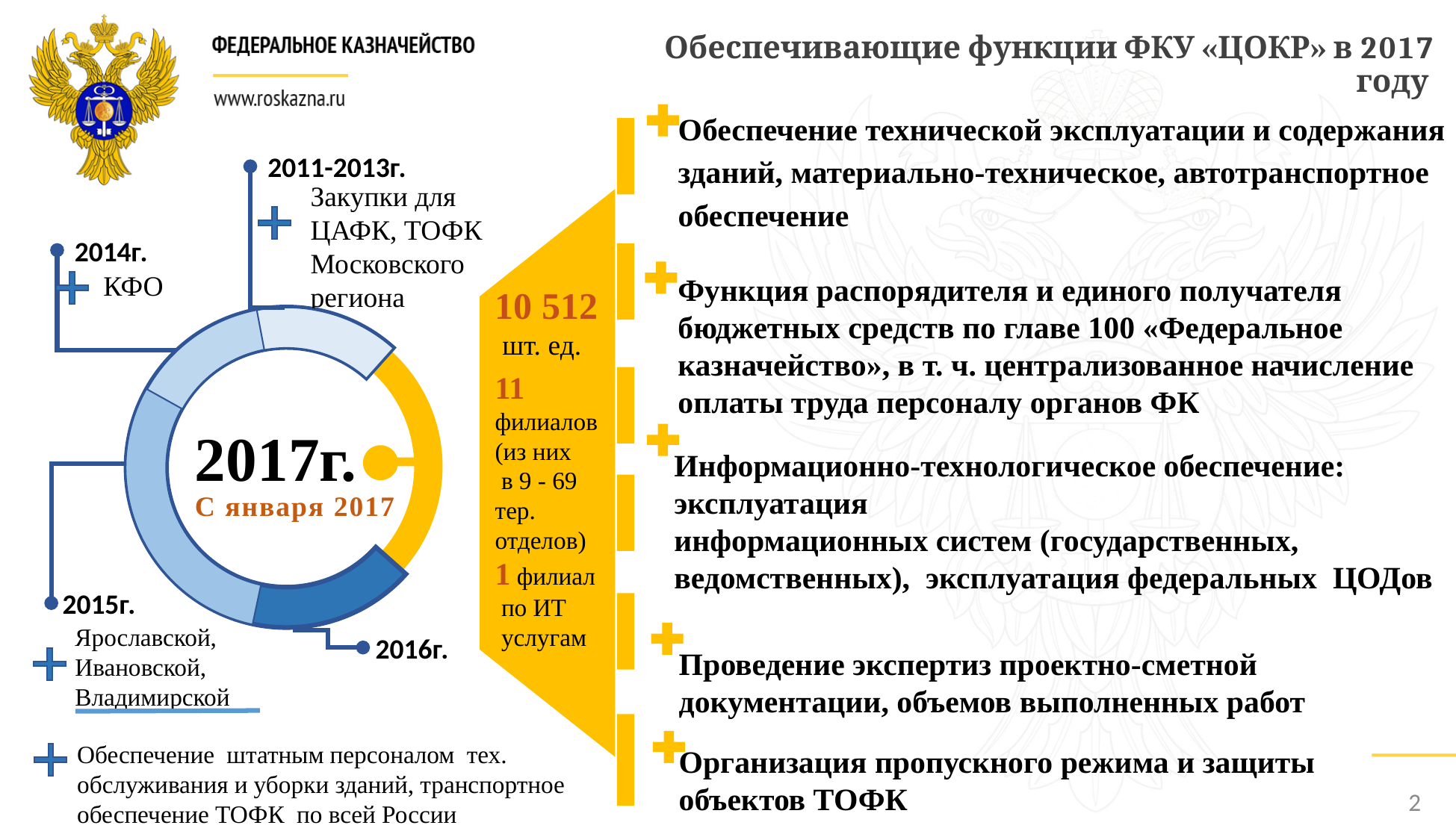

# Обеспечивающие функции ФКУ «ЦОКР» в 2017 году

Обеспечение технической эксплуатации и содержания зданий, материально-техническое, автотранспортное обеспечение

10 512
 шт. ед.

11
филиалов
(из них
 в 9 - 69
тер.
отделов)
1 филиал
 по ИТ
 услугам

 2011-2013г.
Закупки для
ЦАФК, ТОФК Московского
региона

 2014г.

КФО
Функция распорядителя и единого получателя бюджетных средств по главе 100 «Федеральное казначейство», в т. ч. централизованное начисление оплаты труда персоналу органов ФК

2017г.

Информационно-технологическое обеспечение: эксплуатация
информационных систем (государственных, ведомственных),  эксплуатация федеральных  ЦОДов

С января 2017
2015г.
Ярославской, Ивановской, Владимирской

2016г.
Проведение экспертиз проектно-сметной
документации, объемов выполненных работ

Обеспечение  штатным персоналом  тех. обслуживания и уборки зданий, транспортное обеспечение ТОФК  по всей России
Организация пропускного режима и защиты
объектов ТОФК

2